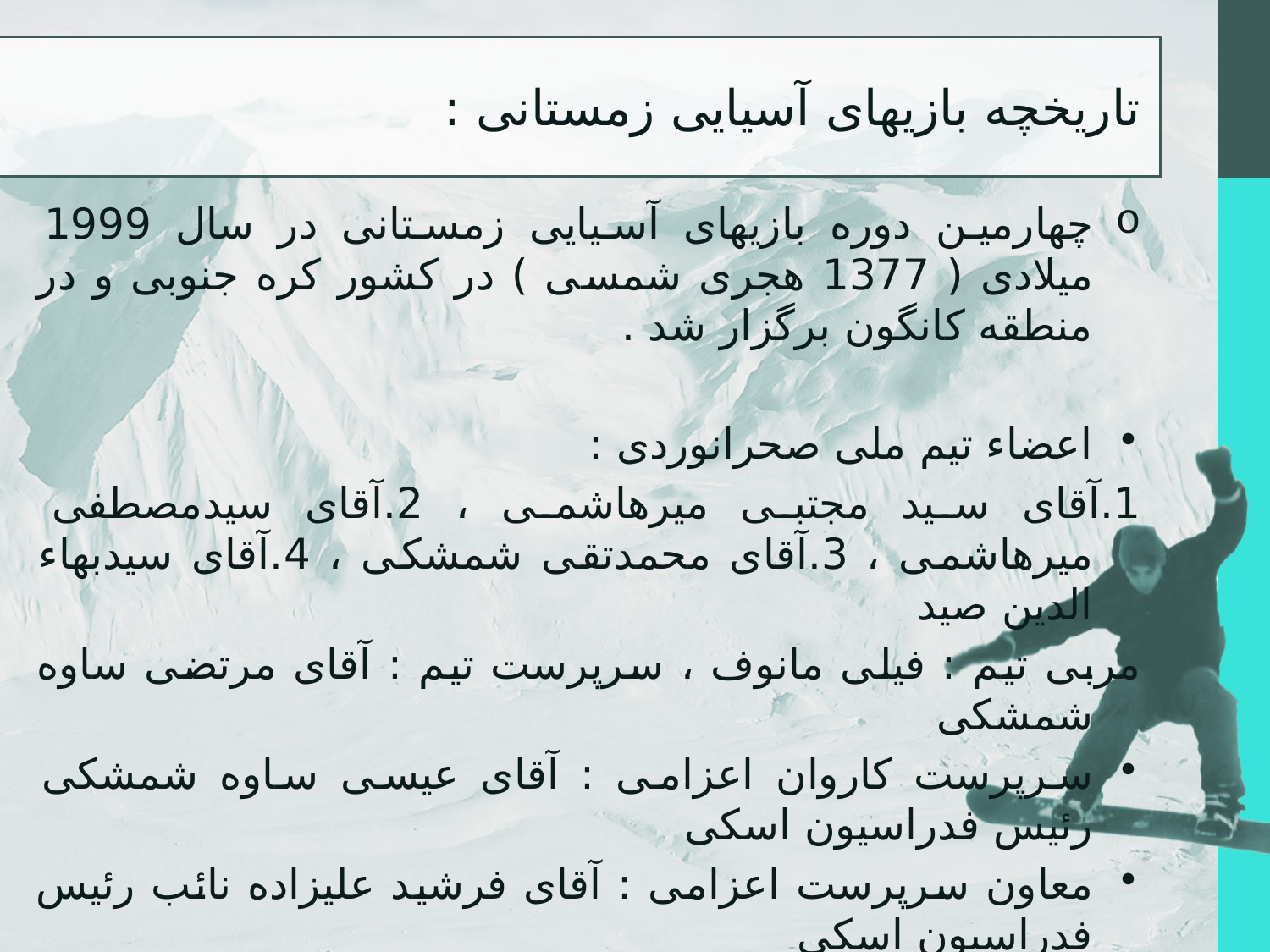

# تاریخچه بازیهای آسیایی زمستانی :
چهارمین دوره بازیهای آسیایی زمستانی در سال 1999 میلادی ( 1377 هجری شمسی ) در کشور کره جنوبی و در منطقه کانگون برگزار شد .

اعضاء تیم ملی صحرانوردی :
1.آقای سید مجتبی میرهاشمی ، 2.آقای سیدمصطفی میرهاشمی ، 3.آقای محمدتقی شمشکی ، 4.آقای سیدبهاء الدین صید
مربی تیم : فیلی مانوف ، سرپرست تیم : آقای مرتضی ساوه شمشکی
سرپرست کاروان اعزامی : آقای عیسی ساوه شمشکی رئیس فدراسیون اسکی
معاون سرپرست اعزامی : آقای فرشید علیزاده نائب رئیس فدراسیون اسکی
در آن سال آقای کهندانی نماینده کمیته ملی المپیک بود .